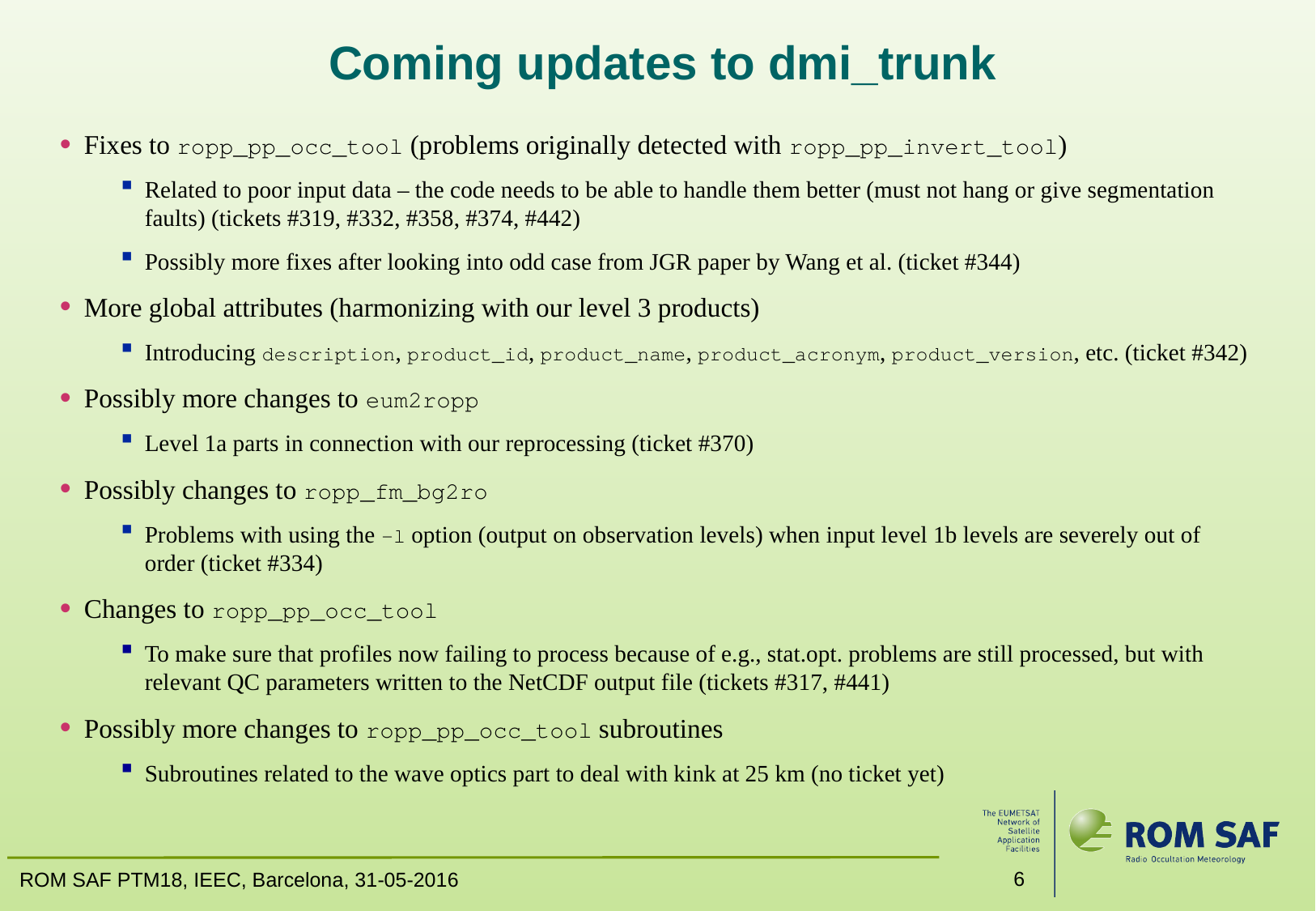

# Coming updates to dmi_trunk
Fixes to ropp_pp_occ_tool (problems originally detected with ropp_pp_invert_tool)
Related to poor input data – the code needs to be able to handle them better (must not hang or give segmentation faults) (tickets #319, #332, #358, #374, #442)
Possibly more fixes after looking into odd case from JGR paper by Wang et al. (ticket #344)
More global attributes (harmonizing with our level 3 products)
Introducing description, product_id, product_name, product_acronym, product_version, etc. (ticket #342)
Possibly more changes to eum2ropp
Level 1a parts in connection with our reprocessing (ticket #370)
Possibly changes to ropp_fm_bg2ro
Problems with using the -l option (output on observation levels) when input level 1b levels are severely out of order (ticket #334)
Changes to ropp_pp_occ_tool
To make sure that profiles now failing to process because of e.g., stat.opt. problems are still processed, but with relevant QC parameters written to the NetCDF output file (tickets #317, #441)
Possibly more changes to ropp_pp_occ_tool subroutines
Subroutines related to the wave optics part to deal with kink at 25 km (no ticket yet)